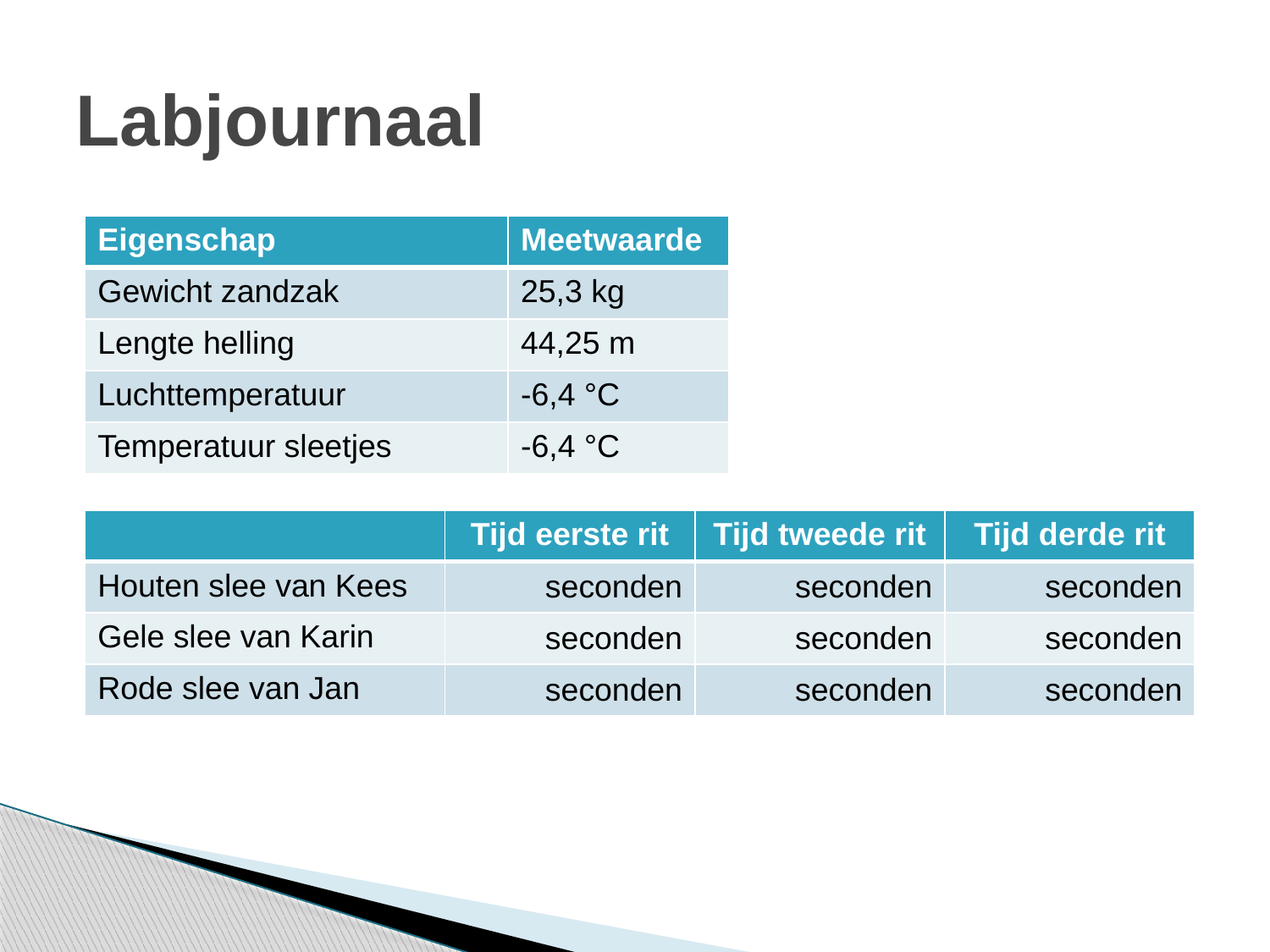

# Labjournaal
| Eigenschap | Meetwaarde |
| --- | --- |
| Gewicht zandzak | 25,3 kg |
| Lengte helling | 44,25 m |
| Luchttemperatuur | -6,4 °C |
| Temperatuur sleetjes | -6,4 °C |
|  | Tijd eerste rit | Tijd tweede rit | Tijd derde rit |
| --- | --- | --- | --- |
| Houten slee van Kees | seconden | seconden | seconden |
| Gele slee van Karin | seconden | seconden | seconden |
| Rode slee van Jan | seconden | seconden | seconden |